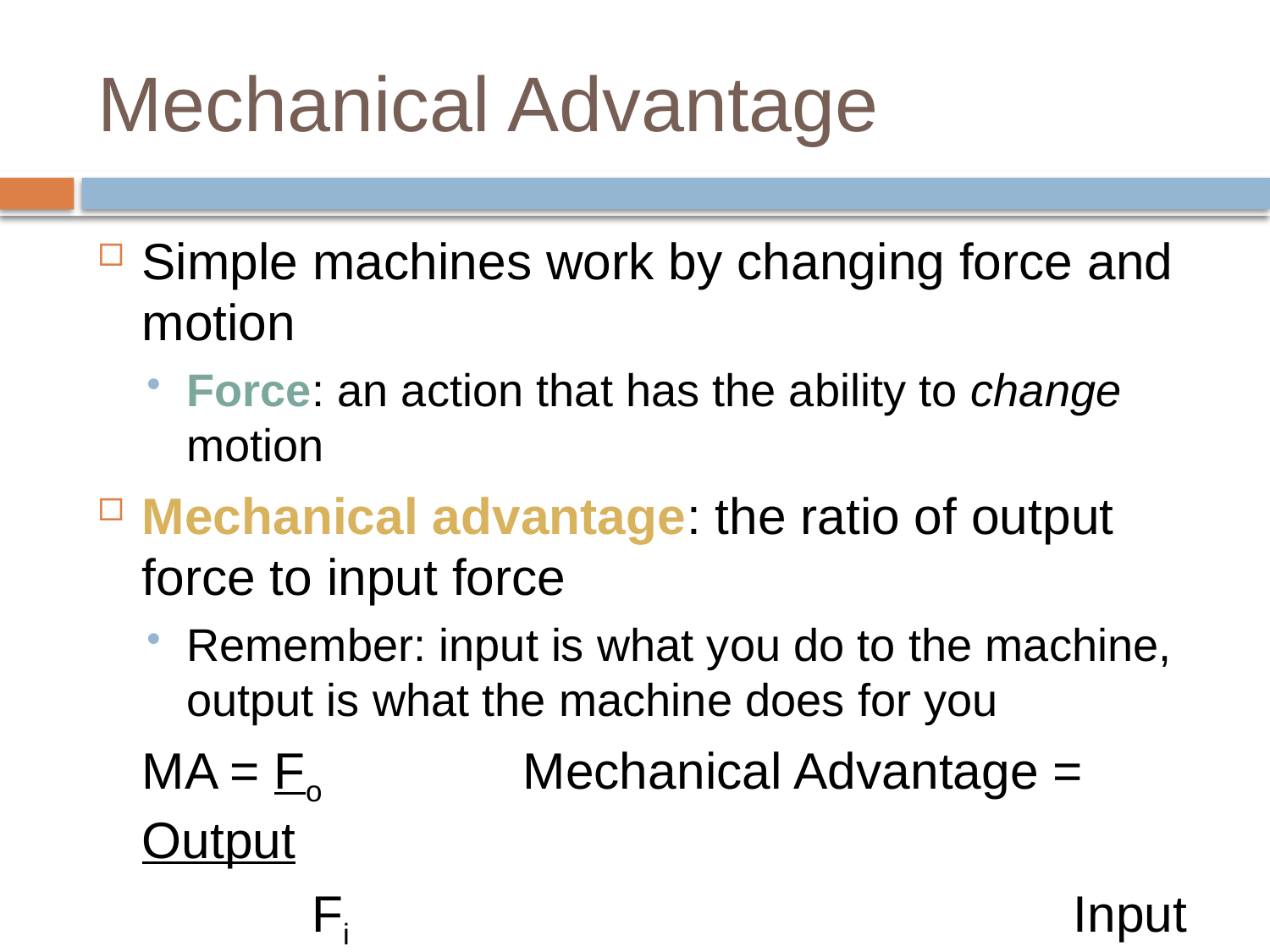

# Mechanical Advantage
Simple machines work by changing force and motion
Force: an action that has the ability to change motion
Mechanical advantage: the ratio of output force to input force
Remember: input is what you do to the machine, output is what the machine does for you
	MA = Fo  		Mechanical Advantage = Output
		   Fi 						   Input